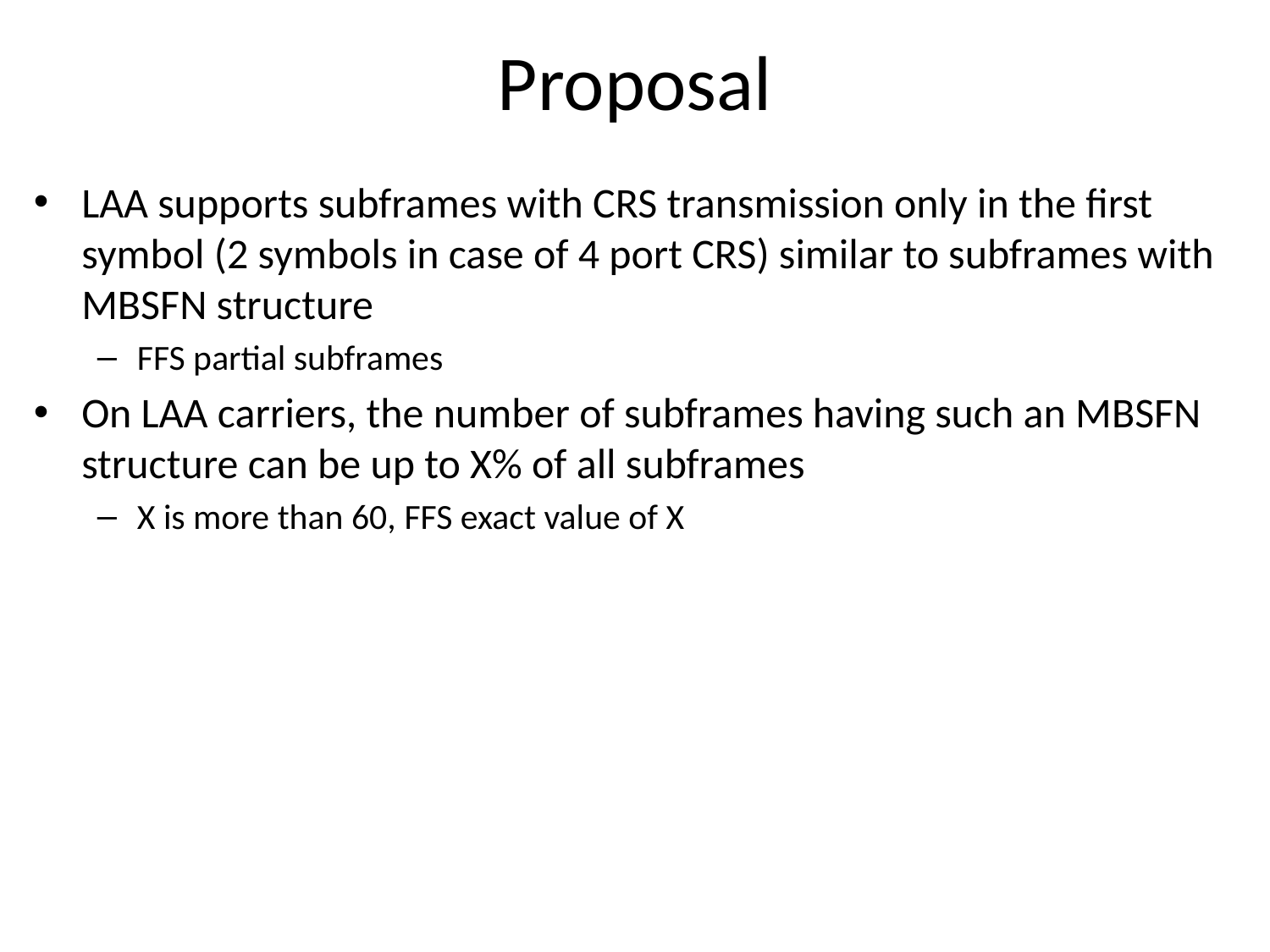

# Proposal
LAA supports subframes with CRS transmission only in the first symbol (2 symbols in case of 4 port CRS) similar to subframes with MBSFN structure
FFS partial subframes
On LAA carriers, the number of subframes having such an MBSFN structure can be up to X% of all subframes
X is more than 60, FFS exact value of X